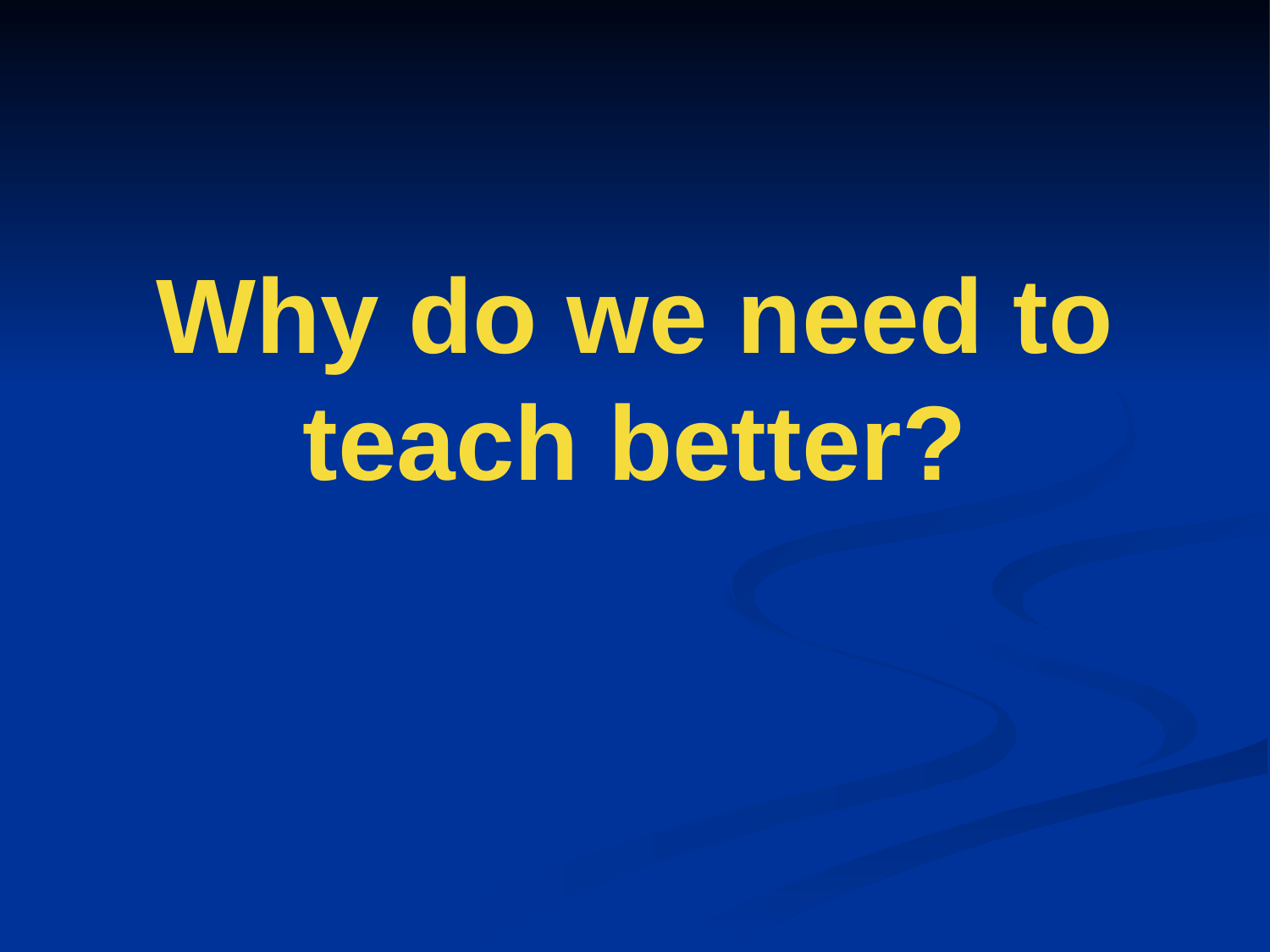

# Why do we need to teach better?